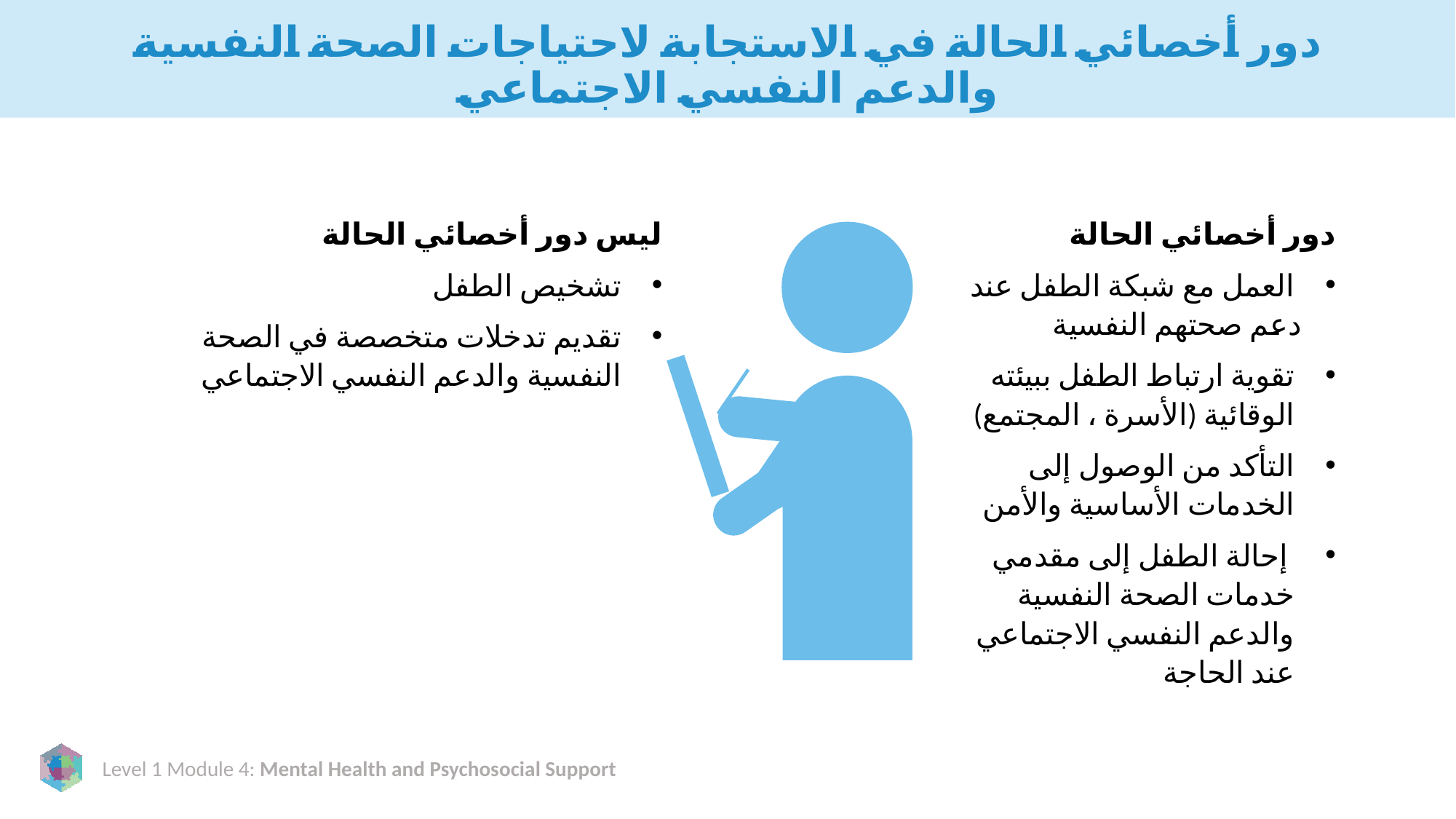

# دور أخصائي الحالة في الاستجابة لاحتياجات الصحة النفسية والدعم النفسي الاجتماعي
ليس دور أخصائي الحالة
تشخيص الطفل
تقديم تدخلات متخصصة في الصحة النفسية والدعم النفسي الاجتماعي
دور أخصائي الحالة
 العمل مع شبكة الطفل عند دعم صحتهم النفسية
تقوية ارتباط الطفل ببيئته الوقائية (الأسرة ، المجتمع)
التأكد من الوصول إلى الخدمات الأساسية والأمن
 إحالة الطفل إلى مقدمي خدمات الصحة النفسية والدعم النفسي الاجتماعي عند الحاجة